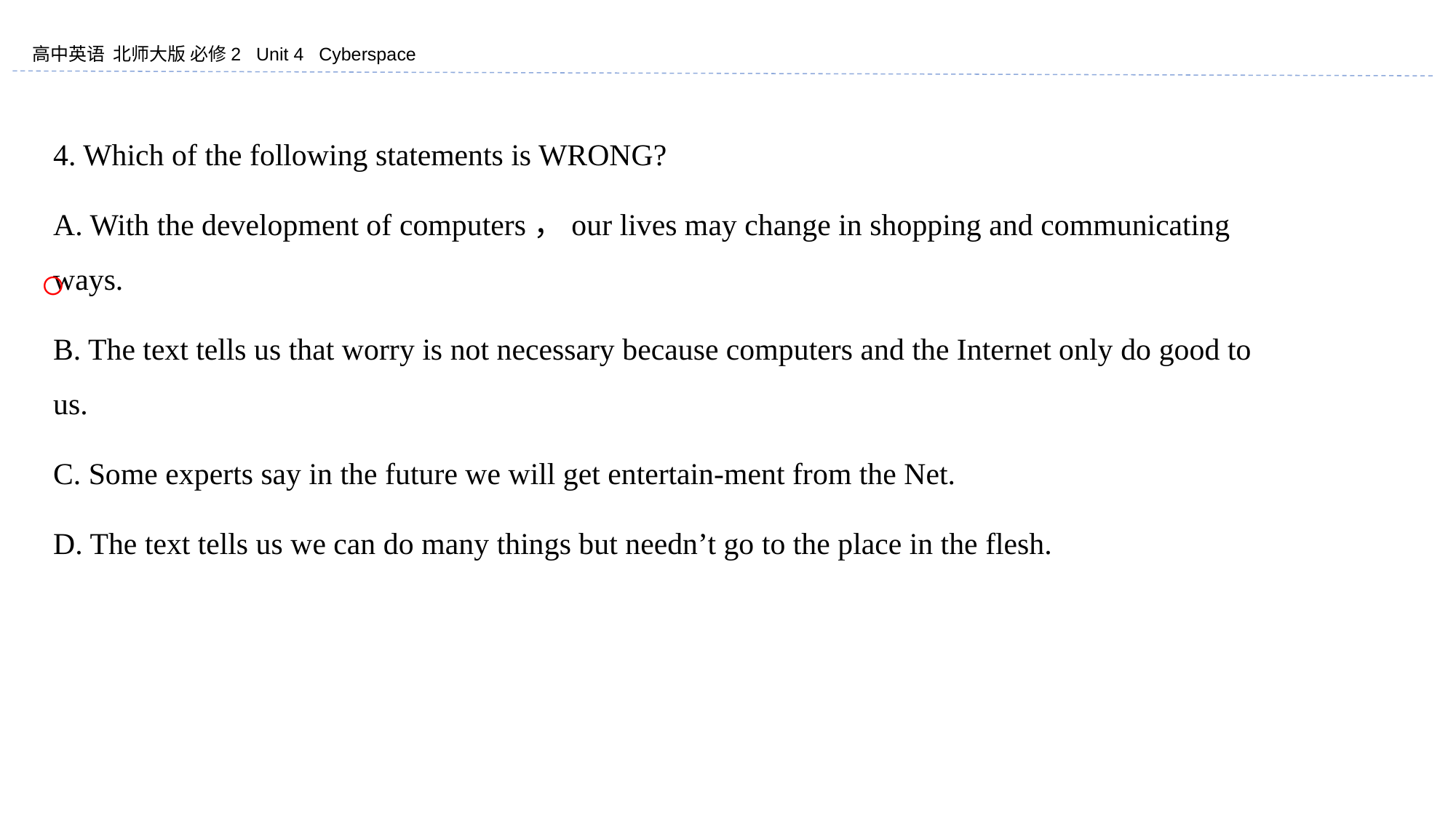

4. Which of the following statements is WRONG?
A. With the development of computers，our lives may change in shopping and communicating ways.
B. The text tells us that worry is not necessary because computers and the Internet only do good to us.
C. Some experts say in the future we will get entertain-ment from the Net.
D. The text tells us we can do many things but needn’t go to the place in the flesh.

○